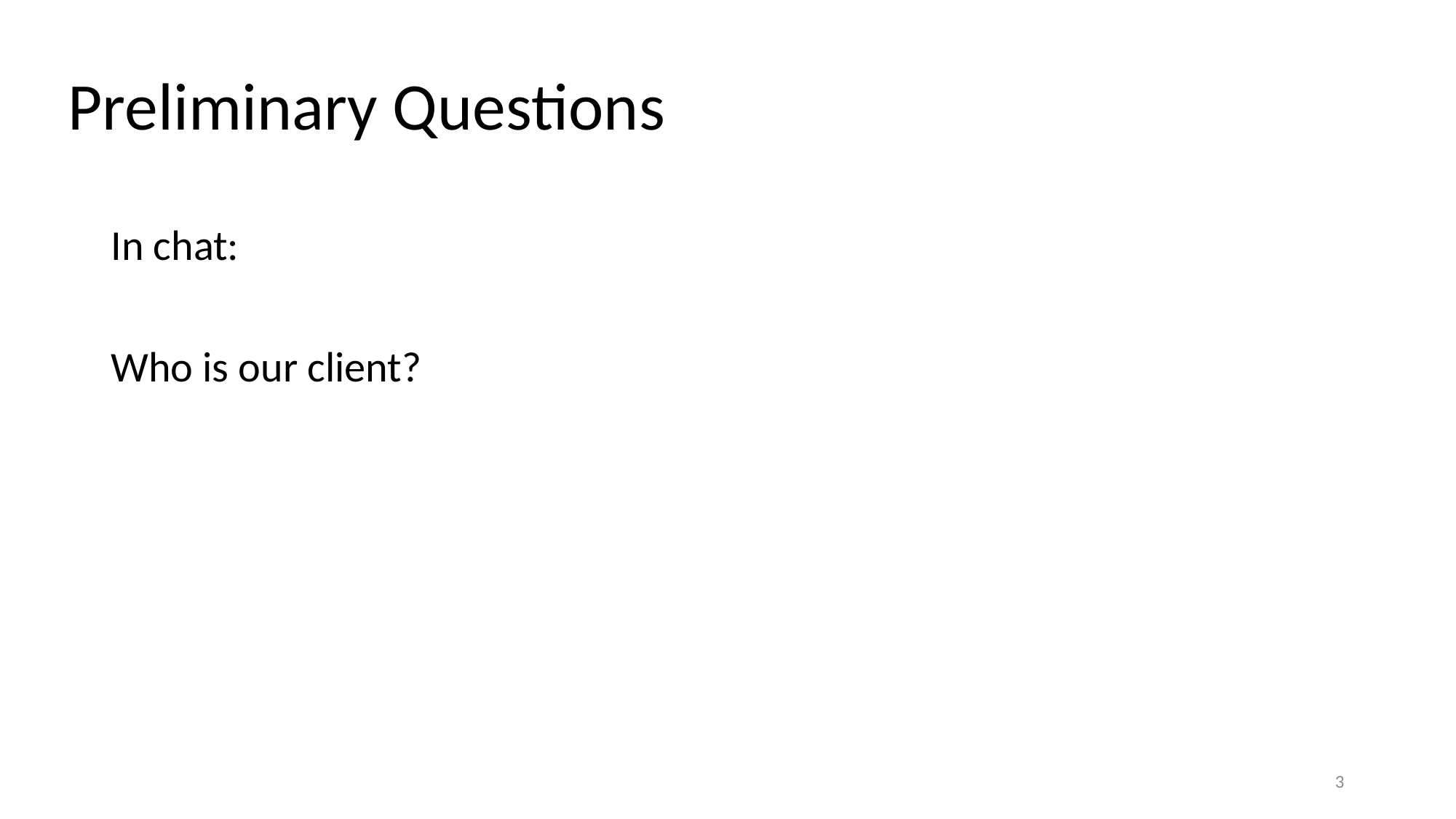

# Preliminary Questions
In chat:

Who is our client?
3